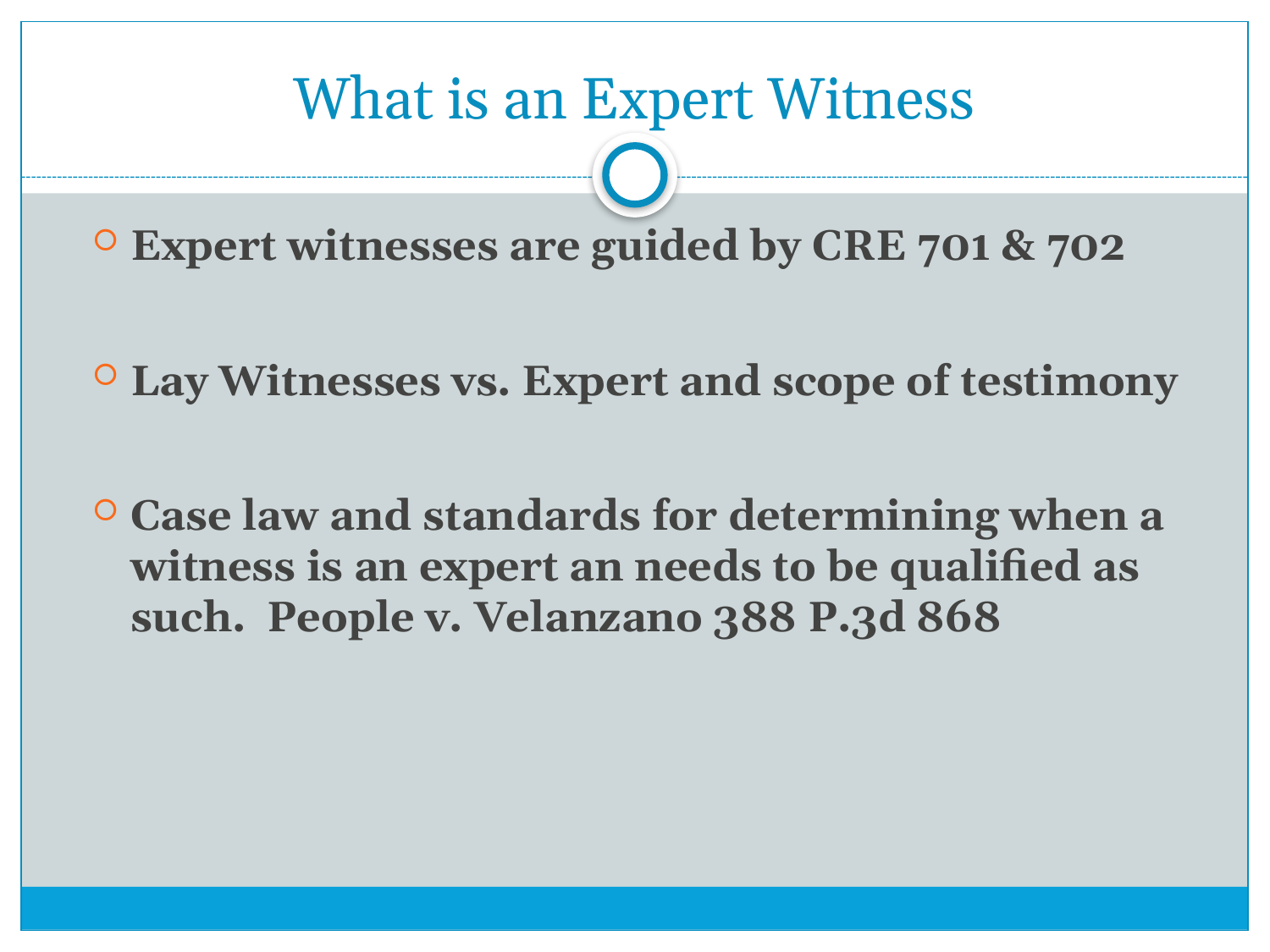

# What is an Expert Witness
Expert witnesses are guided by CRE 701 & 702

Lay Witnesses vs. Expert and scope of testimony

Case law and standards for determining when a witness is an expert an needs to be qualified as such.  People v. Velanzano 388 P.3d 868